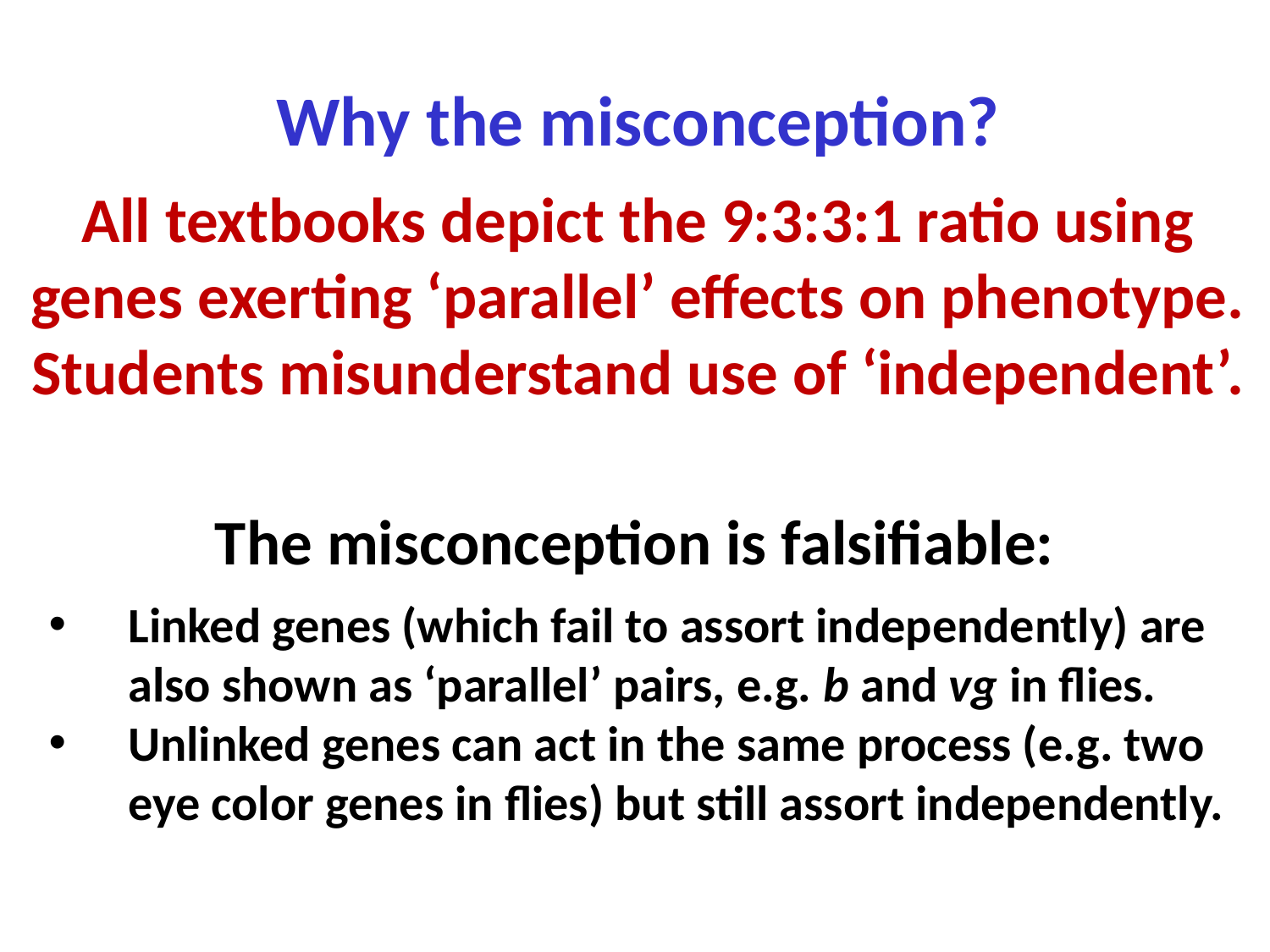

Why the misconception?
All textbooks depict the 9:3:3:1 ratio using genes exerting ‘parallel’ effects on phenotype.
Students misunderstand use of ‘independent’.
The misconception is falsifiable:
Linked genes (which fail to assort independently) are also shown as ‘parallel’ pairs, e.g. b and vg in flies.
Unlinked genes can act in the same process (e.g. two eye color genes in flies) but still assort independently.